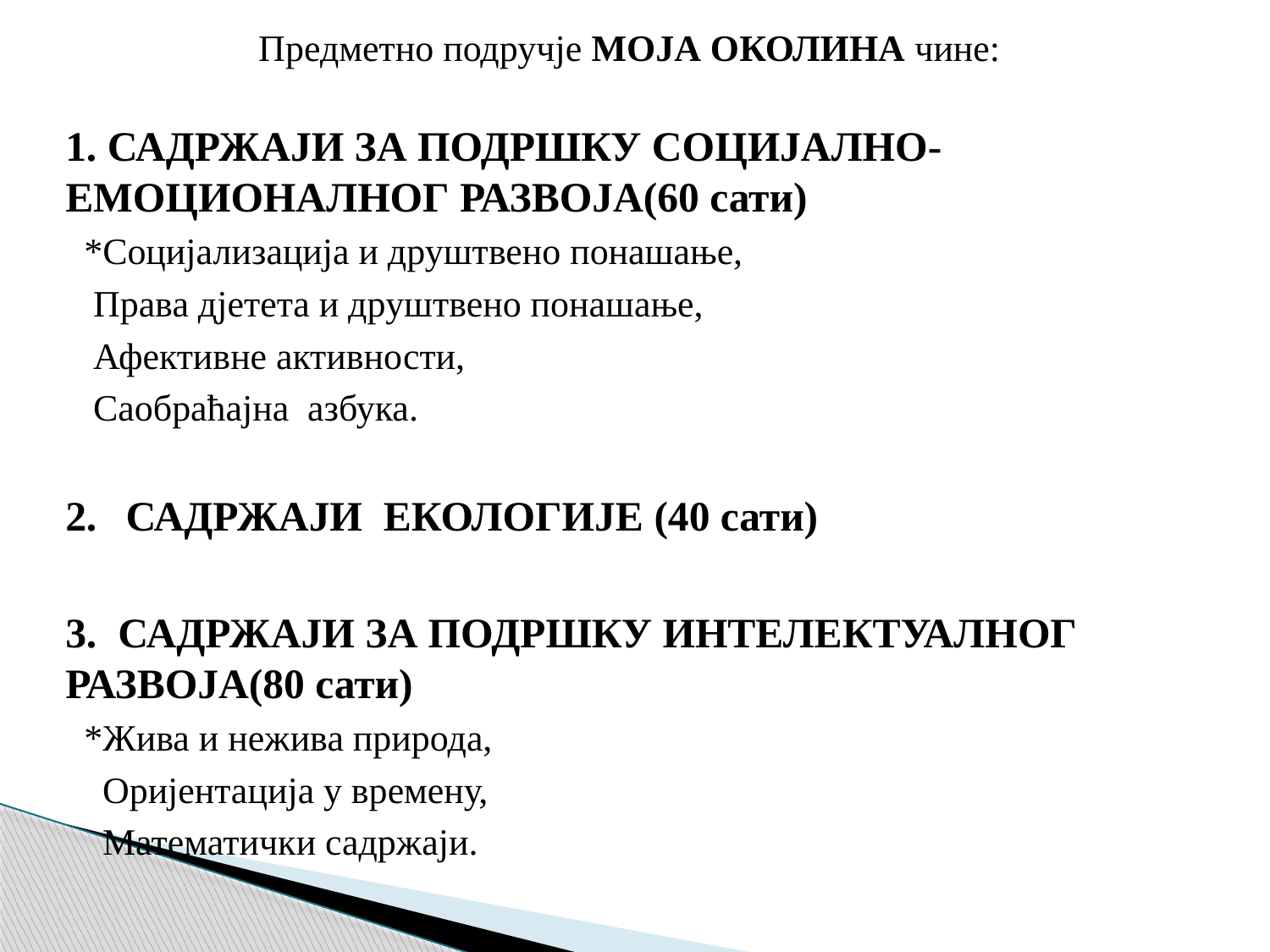

Предметно подручје МОЈА ОКОЛИНА чине:

1. САДРЖАЈИ ЗА ПОДРШКУ СОЦИЈАЛНО-ЕМОЦИОНАЛНОГ РАЗВОЈА(60 сати)
  *Социјализација и друштвено понашање,
   Права дјетета и друштвено понашање,
   Афективне активности,
   Саобраћајна  азбука.

САДРЖАЈИ  ЕКОЛОГИЈЕ (40 сати)

3.  САДРЖАЈИ ЗА ПОДРШКУ ИНТЕЛЕКТУАЛНОГ РАЗВОЈА(80 сати)
  *Жива и нежива природа,
    Оријентација у времену,
    Математички садржаји.